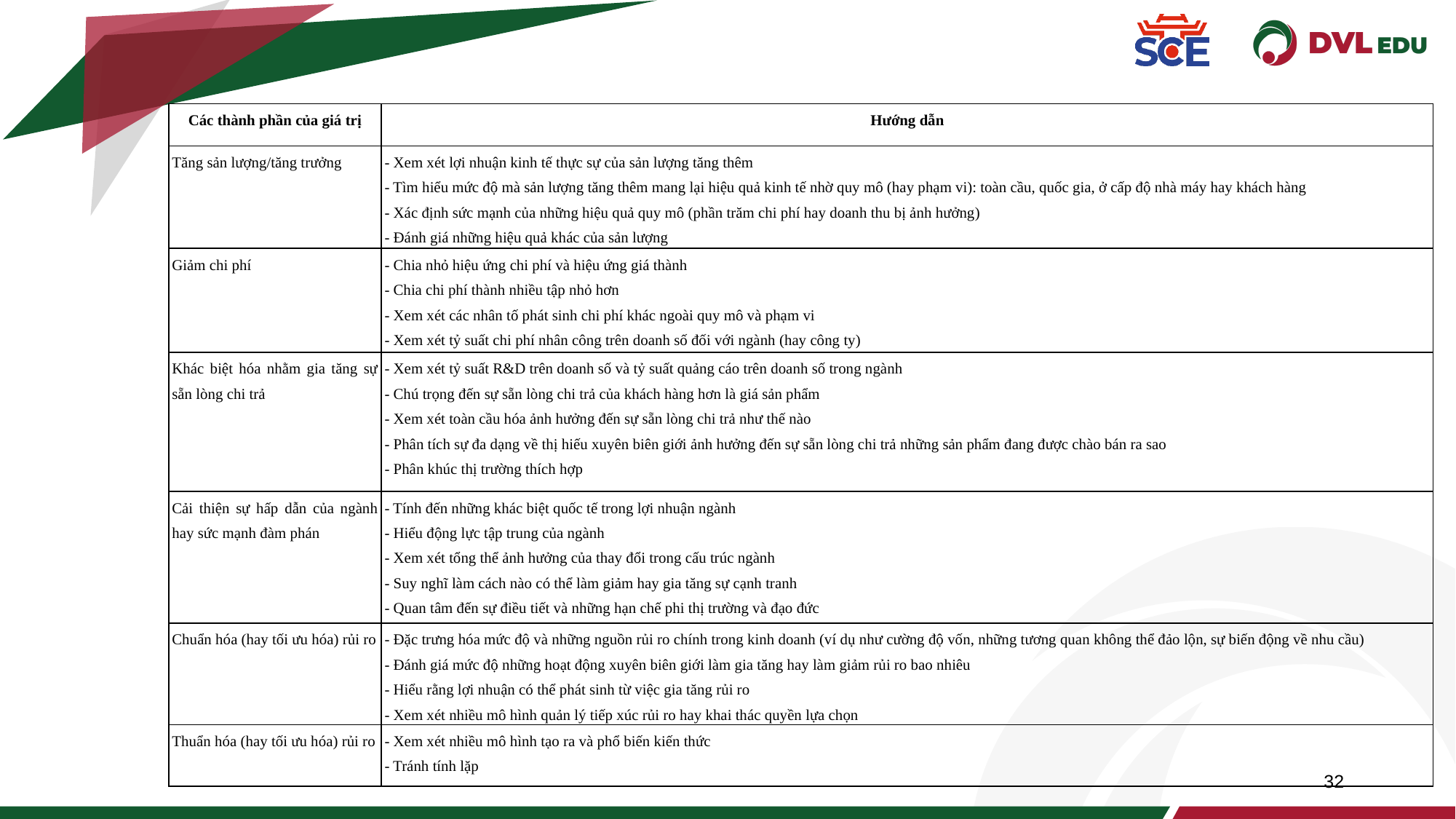

| Các thành phần của giá trị | Hướng dẫn |
| --- | --- |
| Tăng sản lượng/tăng trưởng | - Xem xét lợi nhuận kinh tế thực sự của sản lượng tăng thêm - Tìm hiểu mức độ mà sản lượng tăng thêm mang lại hiệu quả kinh tế nhờ quy mô (hay phạm vi): toàn cầu, quốc gia, ở cấp độ nhà máy hay khách hàng - Xác định sức mạnh của những hiệu quả quy mô (phần trăm chi phí hay doanh thu bị ảnh hưởng) - Đánh giá những hiệu quả khác của sản lượng |
| Giảm chi phí | - Chia nhỏ hiệu ứng chi phí và hiệu ứng giá thành - Chia chi phí thành nhiều tập nhỏ hơn - Xem xét các nhân tố phát sinh chi phí khác ngoài quy mô và phạm vi - Xem xét tỷ suất chi phí nhân công trên doanh số đối với ngành (hay công ty) |
| Khác biệt hóa nhằm gia tăng sự sẵn lòng chi trả | - Xem xét tỷ suất R&D trên doanh số và tỷ suất quảng cáo trên doanh số trong ngành - Chú trọng đến sự sẵn lòng chi trả của khách hàng hơn là giá sản phẩm - Xem xét toàn cầu hóa ảnh hưởng đến sự sẵn lòng chi trả như thế nào - Phân tích sự đa dạng về thị hiếu xuyên biên giới ảnh hưởng đến sự sẵn lòng chi trả những sản phẩm đang được chào bán ra sao - Phân khúc thị trường thích hợp |
| Cải thiện sự hấp dẫn của ngành hay sức mạnh đàm phán | - Tính đến những khác biệt quốc tế trong lợi nhuận ngành - Hiểu động lực tập trung của ngành - Xem xét tổng thể ảnh hưởng của thay đổi trong cấu trúc ngành - Suy nghĩ làm cách nào có thể làm giảm hay gia tăng sự cạnh tranh - Quan tâm đến sự điều tiết và những hạn chế phi thị trường và đạo đức |
| Chuẩn hóa (hay tối ưu hóa) rủi ro | - Đặc trưng hóa mức độ và những nguồn rủi ro chính trong kinh doanh (ví dụ như cường độ vốn, những tương quan không thể đảo lộn, sự biến động về nhu cầu) - Đánh giá mức độ những hoạt động xuyên biên giới làm gia tăng hay làm giảm rủi ro bao nhiêu - Hiểu rằng lợi nhuận có thể phát sinh từ việc gia tăng rủi ro - Xem xét nhiều mô hình quản lý tiếp xúc rủi ro hay khai thác quyền lựa chọn |
| Thuẩn hóa (hay tối ưu hóa) rủi ro | - Xem xét nhiều mô hình tạo ra và phổ biến kiến thức - Tránh tính lặp |
32